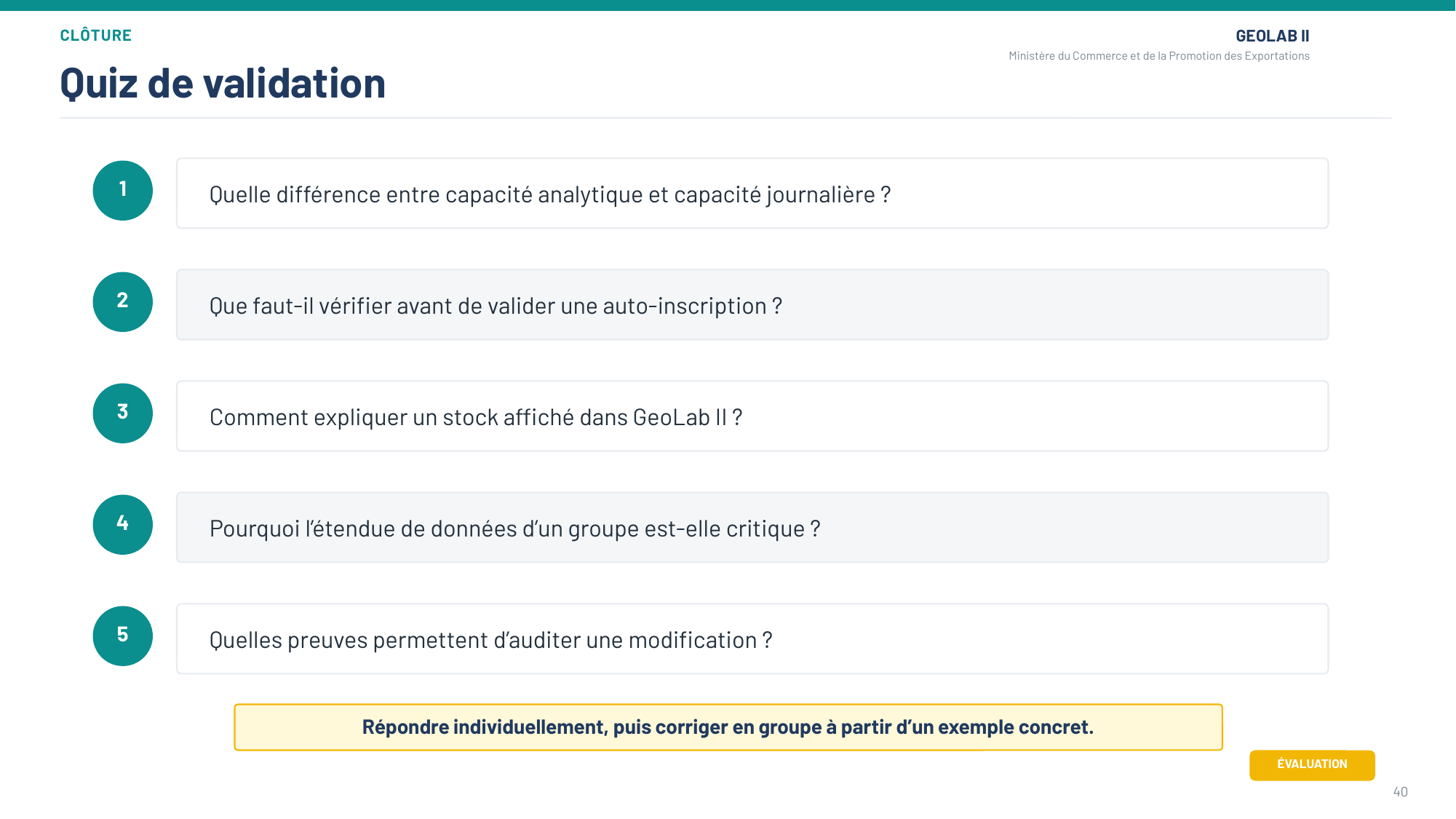

CLÔTURE
GEOLAB II
Ministère du Commerce et de la Promotion des Exportations
Quiz de validation

1
Quelle différence entre capacité analytique et capacité journalière ?

2
Que faut-il vérifier avant de valider une auto-inscription ?

3
Comment expliquer un stock affiché dans GeoLab II ?

4
Pourquoi l’étendue de données d’un groupe est-elle critique ?

5
Quelles preuves permettent d’auditer une modification ?

Répondre individuellement, puis corriger en groupe à partir d’un exemple concret.

ÉVALUATION
40